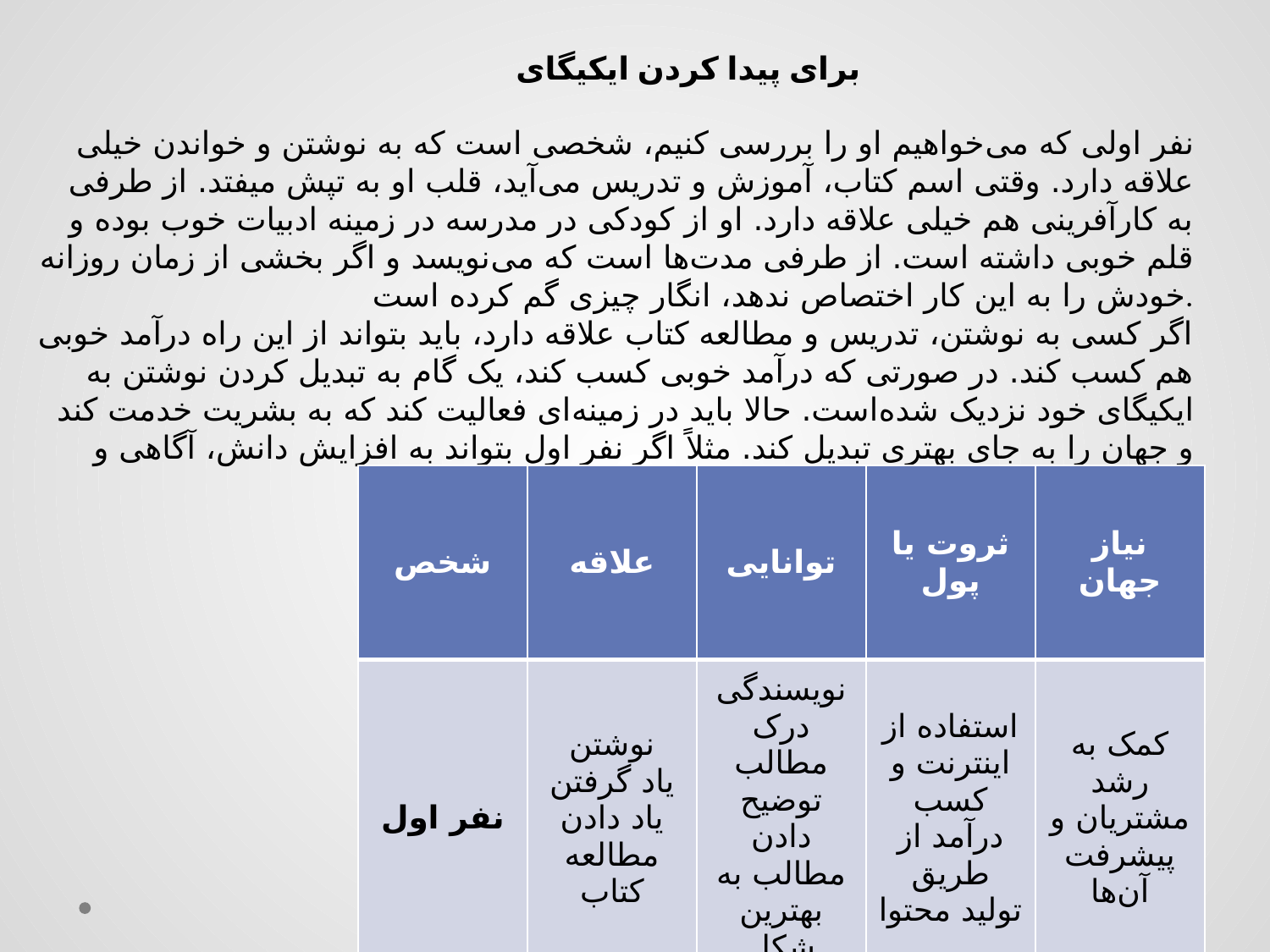

برای پیدا کردن ایکیگای
نفر اولی که می‌خواهیم او را بررسی کنیم، شخصی است که به نوشتن و خواندن خیلی علاقه دارد. وقتی اسم کتاب، آموزش و تدریس می‌آید، قلب او به تپش میفتد. از طرفی به کارآفرینی هم خیلی علاقه دارد. او از کودکی در مدرسه در زمینه ادبیات خوب بوده و قلم خوبی داشته است. از طرفی مدت‌ها است که می‌نویسد و اگر بخشی از زمان روزانه خودش را به این کار اختصاص ندهد، انگار چیزی گم کرده است.
اگر کسی به نوشتن، تدریس و مطالعه کتاب علاقه دارد، باید بتواند از این راه درآمد خوبی هم کسب کند. در صورتی که درآمد خوبی کسب کند، یک گام به تبدیل کردن نوشتن به ایکیگای خود نزدیک شده‌است. حالا باید در زمینه‌ای فعالیت کند که به بشریت خدمت کند و جهان را به جای بهتری تبدیل کند. مثلاً اگر نفر اول بتواند به افزایش دانش، آگاهی و مهارت بشریت کمک کند، این فرد برای جهان مفید است.
| شخص | علاقه | توانایی | ثروت یا پول | نیاز جهان |
| --- | --- | --- | --- | --- |
| نفر اول | نوشتن یاد گرفتن یاد دادن مطالعه کتاب | نویسندگی درک مطالب توضیح دادن مطالب به بهترین شکل | استفاده از اینترنت و کسب درآمد از طریق تولید محتوا | کمک به رشد مشتریان و پیشرفت آن‌ها |